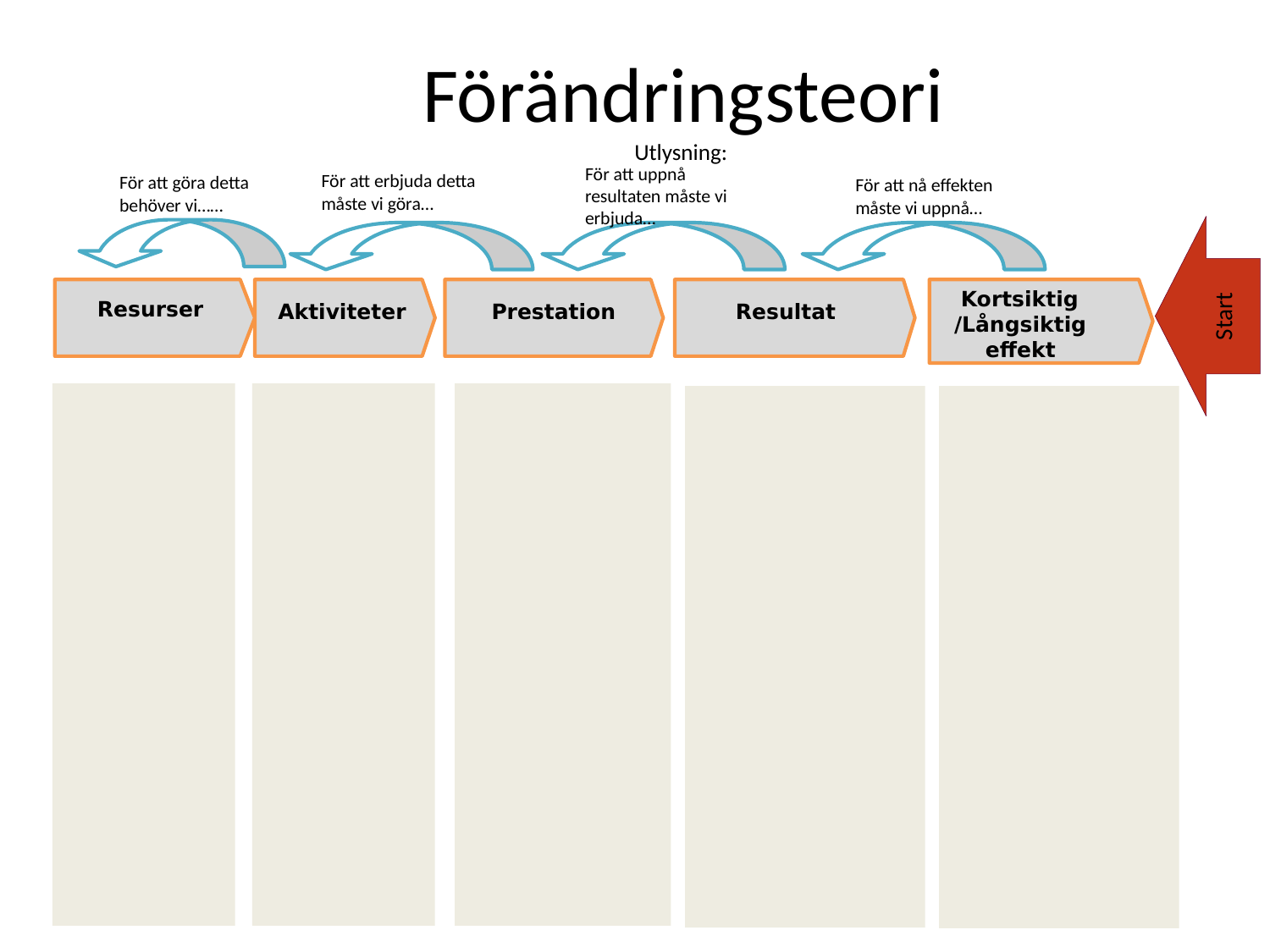

# Förändringsteori Utlysning:
För att uppnå resultaten måste vi erbjuda…
För att erbjuda detta måste vi göra…
För att göra detta behöver vi……
För att nå effekten måste vi uppnå…
Start

Kortsiktig /Långsiktig effekt
Resurser
Aktiviteter
Resultat
Prestation